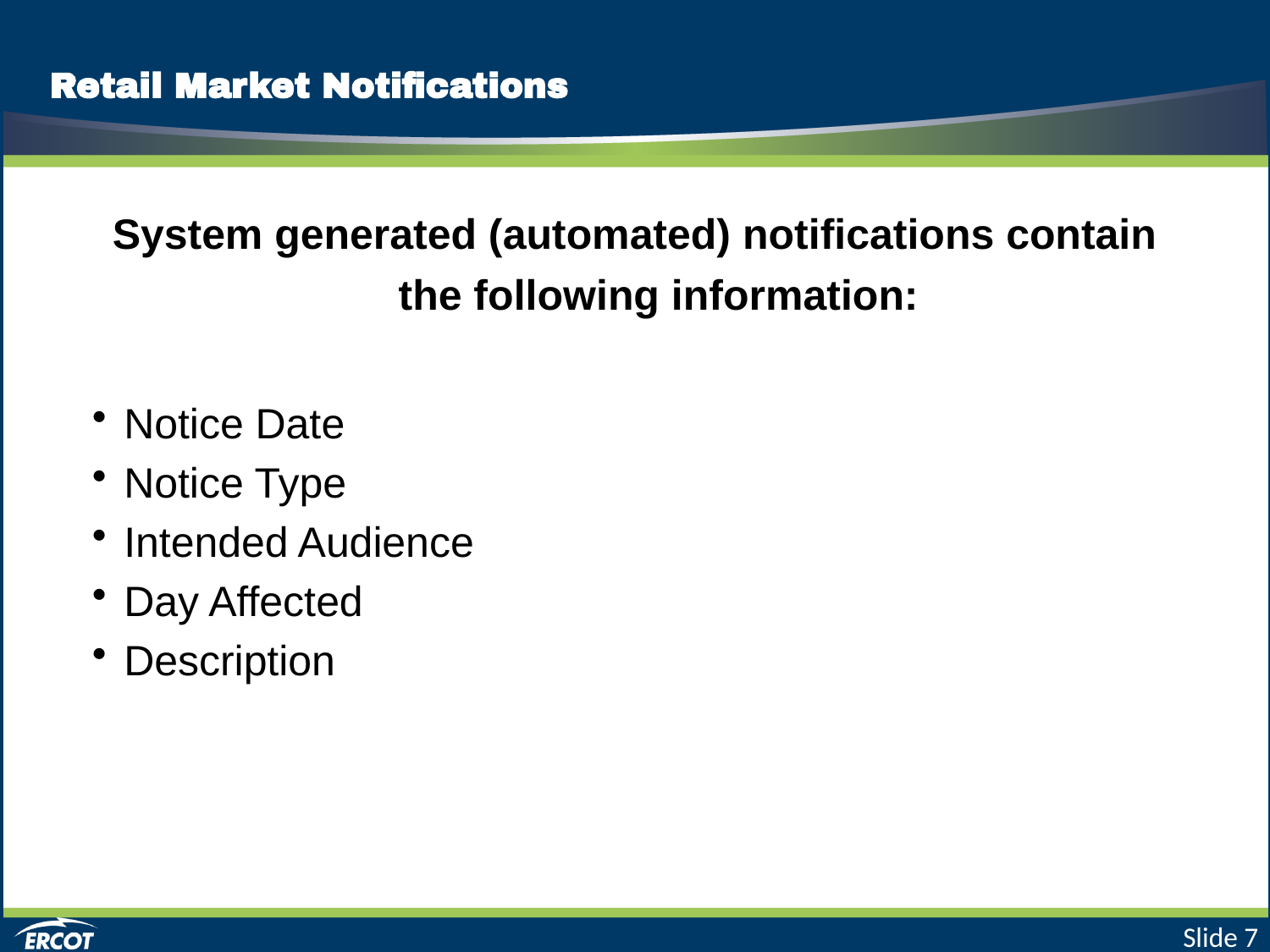

# Retail Market Notifications
System generated (automated) notifications contain the following information:

Notice Date
Notice Type
Intended Audience
Day Affected
Description